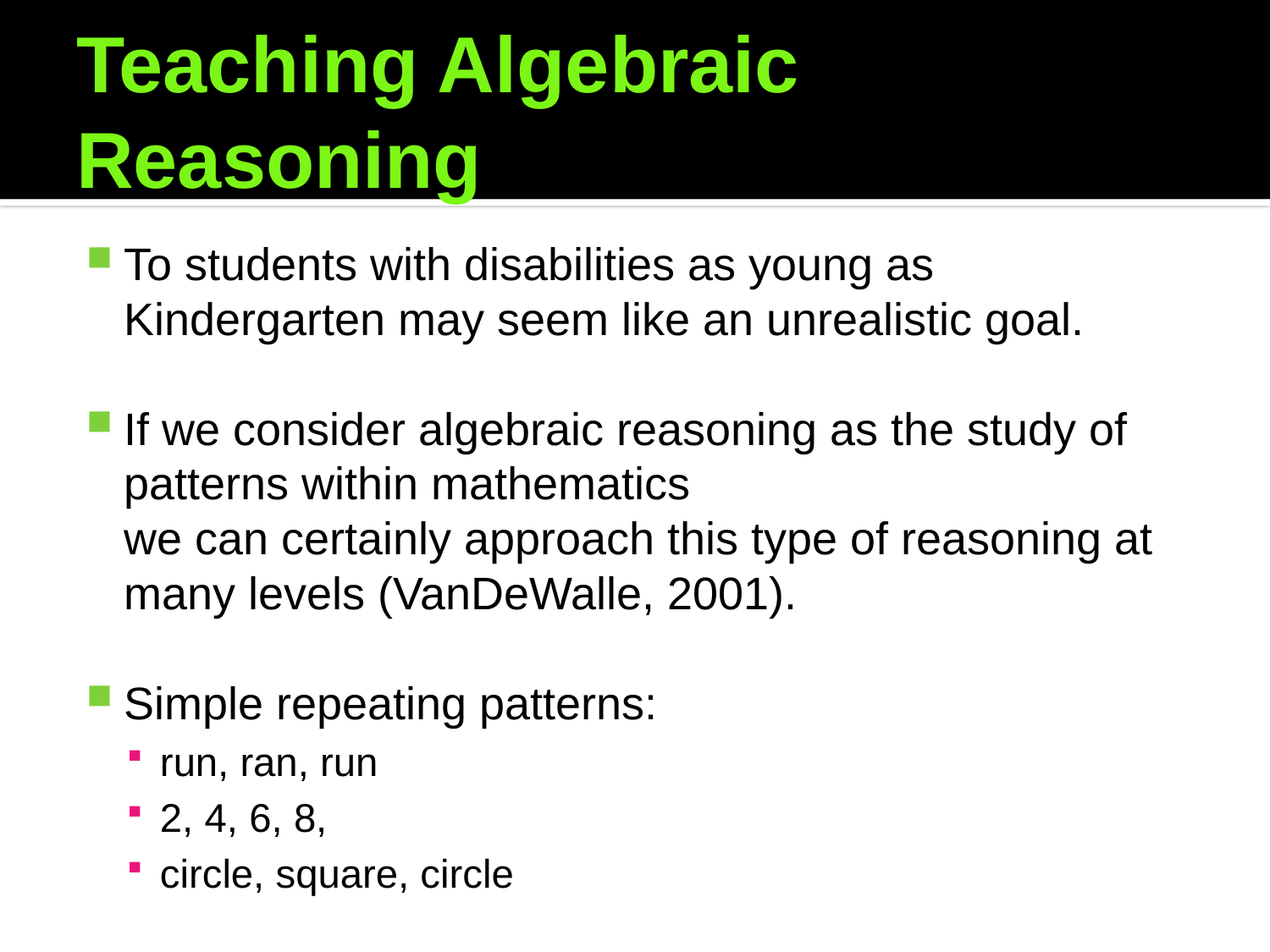

# Teaching Algebraic Reasoning
To students with disabilities as young as Kindergarten may seem like an unrealistic goal.

If we consider algebraic reasoning as the study of patterns within mathematics
	we can certainly approach this type of reasoning at many levels (VanDeWalle, 2001).

Simple repeating patterns:
run, ran, run
2, 4, 6, 8,
circle, square, circle